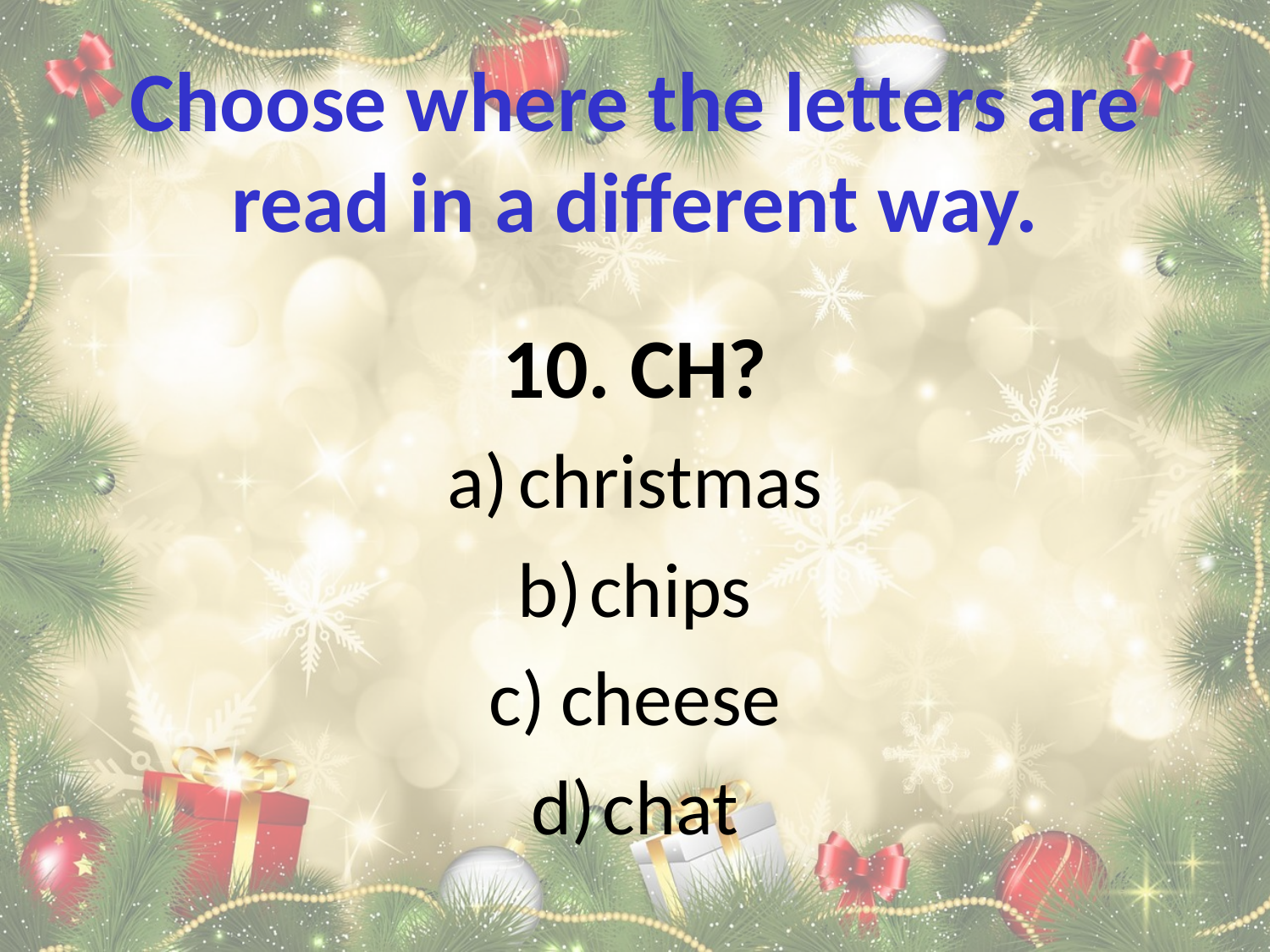

# Choose where the letters are read in a different way.
10. CH?
christmas
chips
cheese
chat